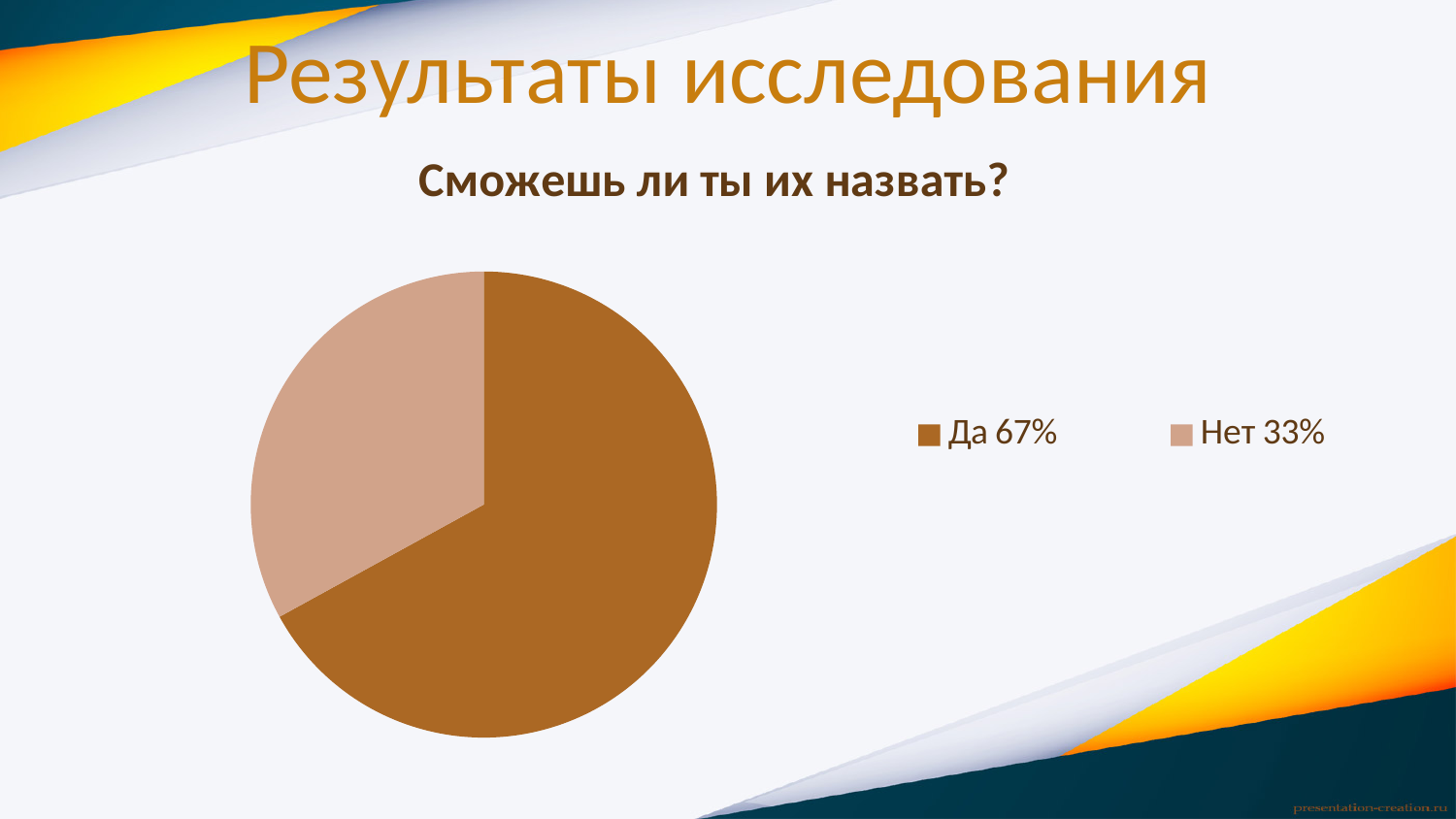

# Результаты исследования

### Chart: Сможешь ли ты их назвать?

| Category | Места проживания |  |
|---|---|---|
| Да 67% | 0.6700000000000009 | None |
| Нет 33% | 0.33000000000000046 | None |